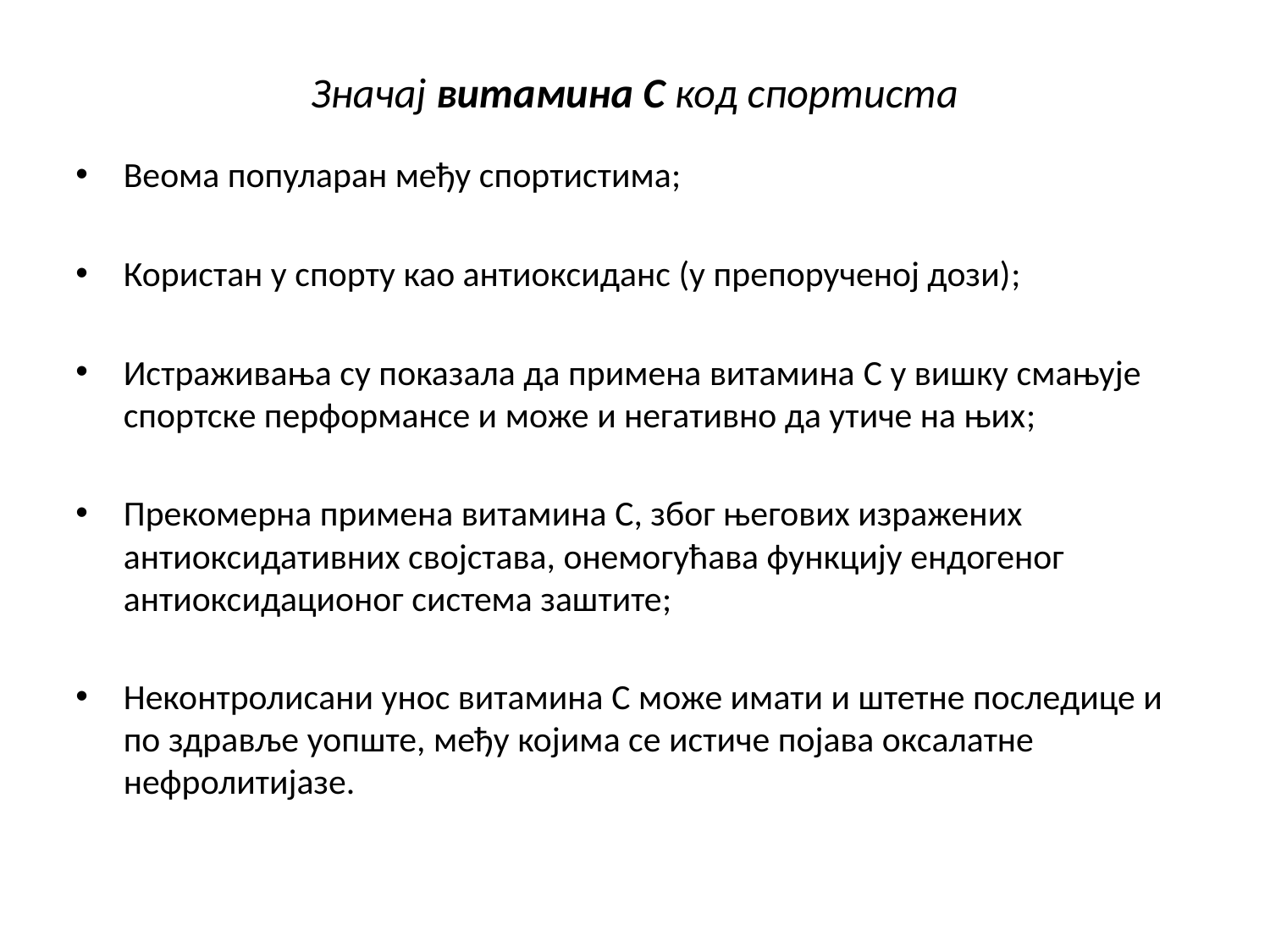

# Значај витамина C код спортиста
Веома популаран међу спортистима;

Користан у спорту као антиоксиданс (у препорученој дози);

Истраживања су показала да примена витамина C у вишку смањује спортске перформансе и може и негативно да утиче на њих;

Прекомерна примена витамина C, због његових изражених антиоксидативних својстава, онемогућава функцију ендогеног антиоксидационог система заштите;

Неконтролисани унос витамина C може имати и штетне последице и по здравље уопште, међу којима се истиче појава оксалатне нефролитијазе.